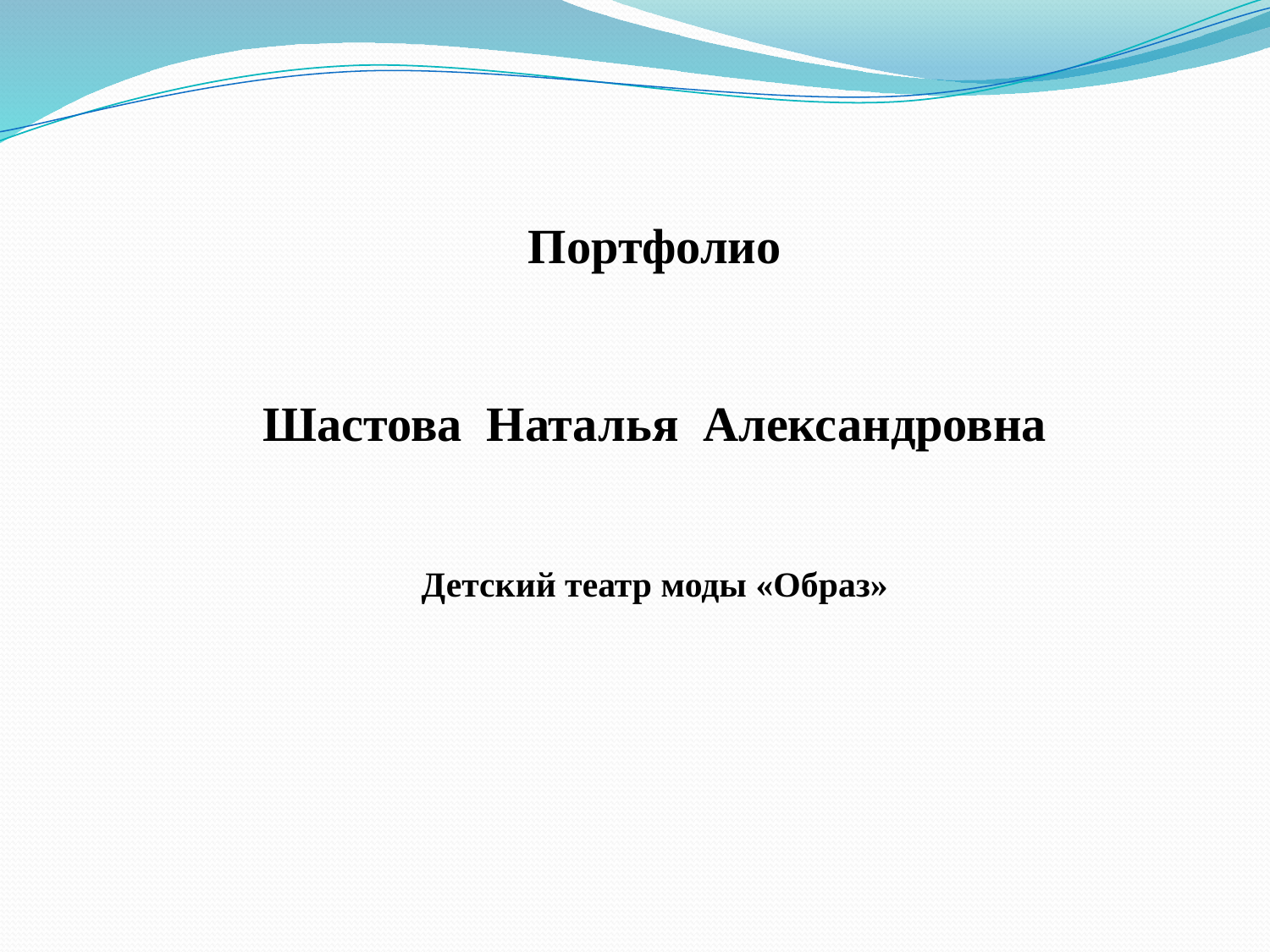

Портфолио

Шастова  Наталья  Александровна

Детский театр моды «Образ»